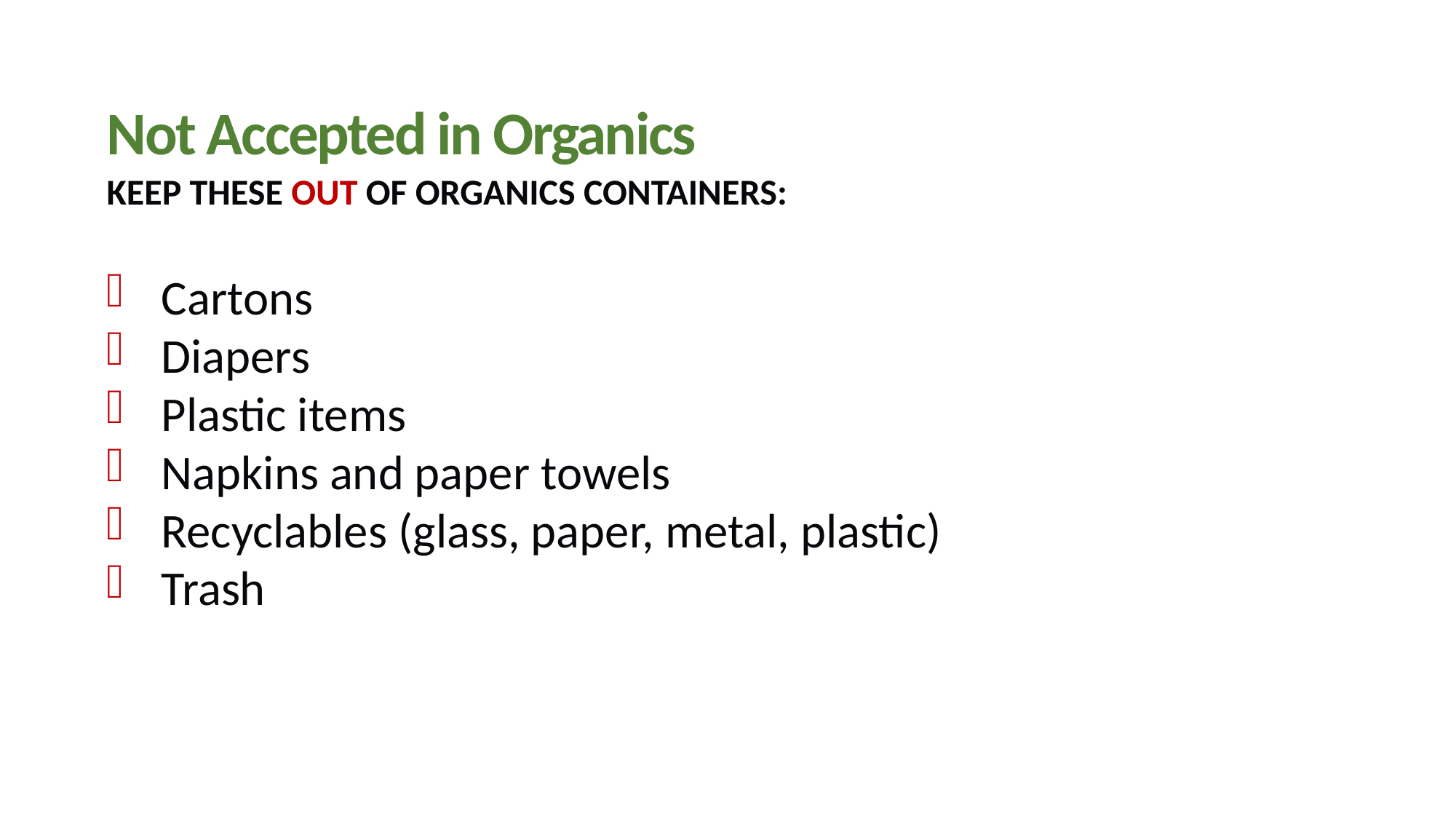

Not Accepted in Organics
KEEP THESE OUT OF ORGANICS CONTAINERS:

Cartons
Diapers
Plastic items
Napkins and paper towels
Recyclables (glass, paper, metal, plastic)
Trash